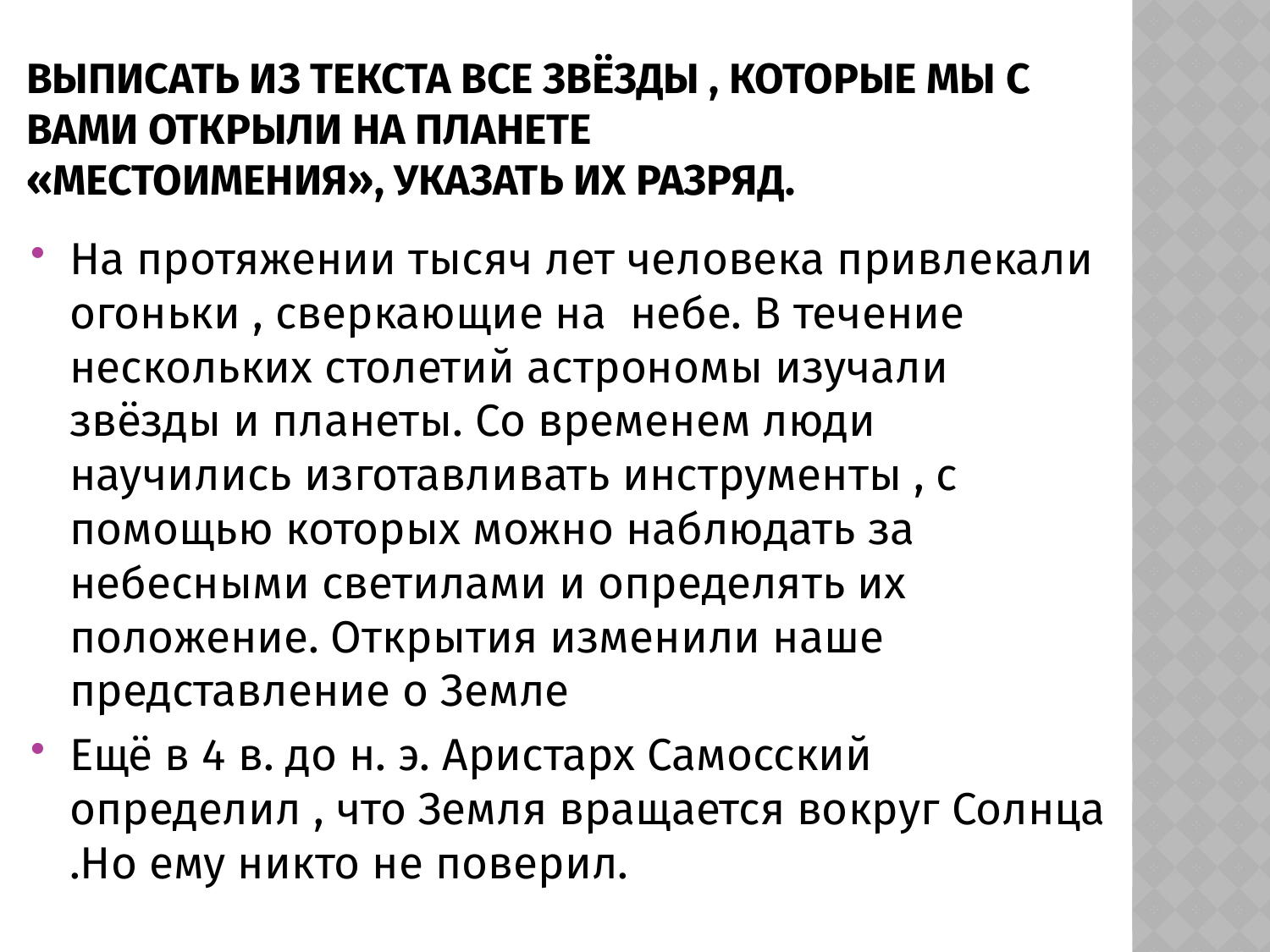

# Выписать из текста все звёзды , которые мы с вами открыли на планете «Местоимения», указать их разряд.
На протяжении тысяч лет человека привлекали огоньки , сверкающие на  небе. В течение нескольких столетий астрономы изучали звёзды и планеты. Со временем люди научились изготавливать инструменты , с помощью которых можно наблюдать за небесными светилами и определять их положение. Открытия изменили наше представление о Земле
Ещё в 4 в. до н. э. Аристарх Самосский определил , что Земля вращается вокруг Солнца .Но ему никто не поверил.